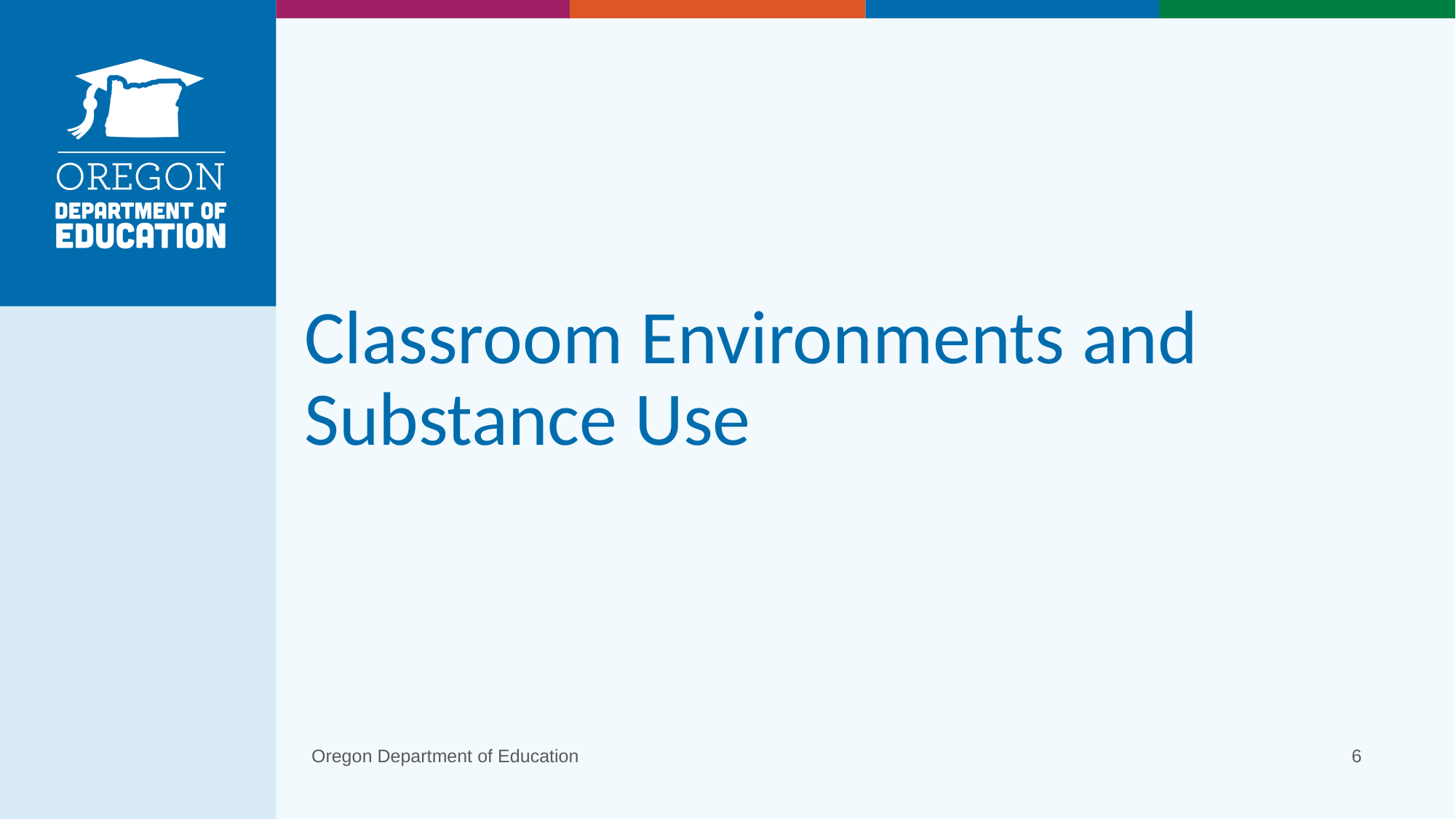

# Classroom Environments and Substance Use
Oregon Department of Education
6